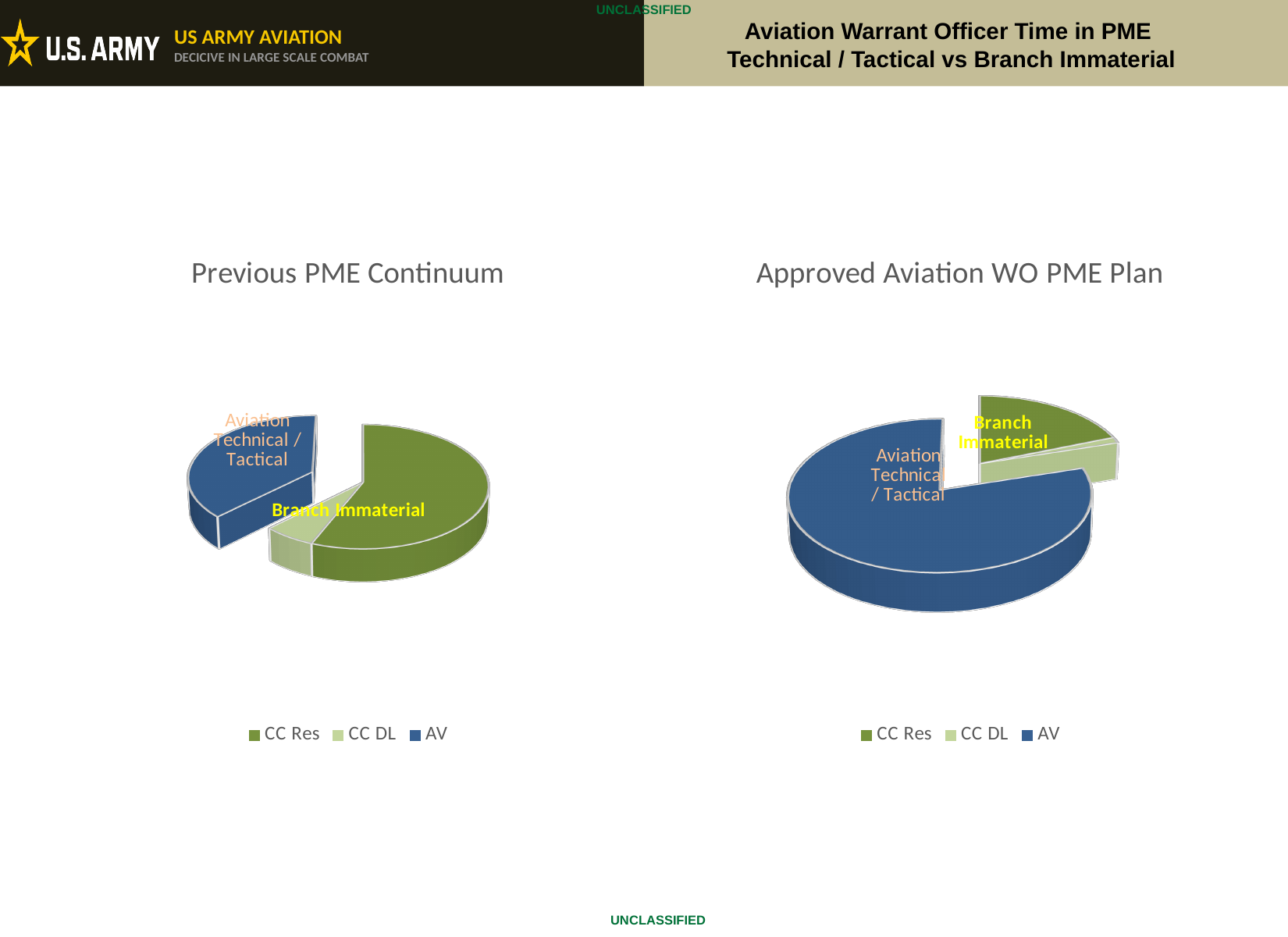

Aviation Warrant Officer Time in PME
Technical / Tactical vs Branch Immaterial

[unsupported chart]

[unsupported chart]